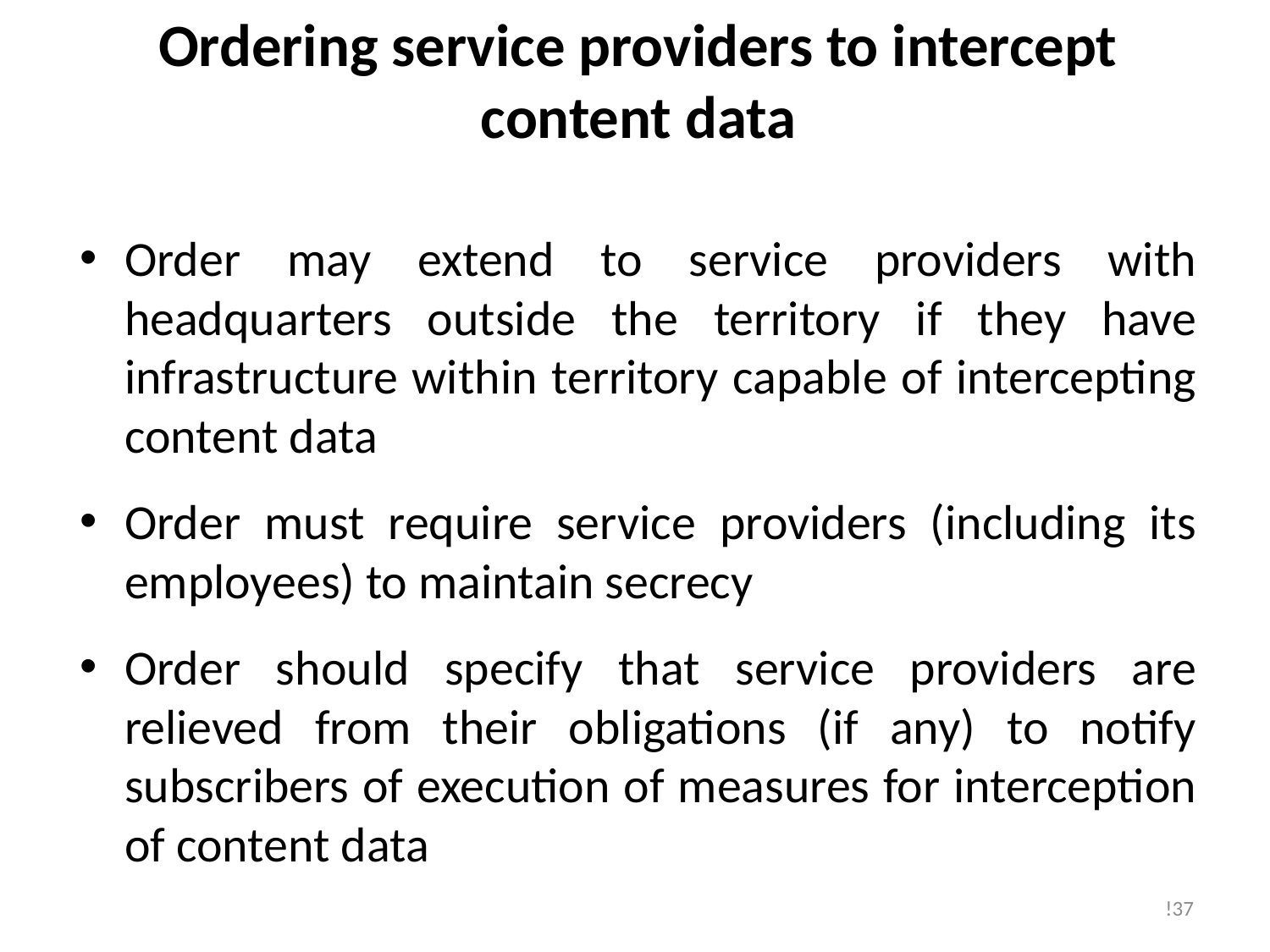

# Ordering service providers to intercept content data
Order may extend to service providers with headquarters outside the territory if they have infrastructure within territory capable of intercepting content data
Order must require service providers (including its employees) to maintain secrecy
Order should specify that service providers are relieved from their obligations (if any) to notify subscribers of execution of measures for interception of content data
!37